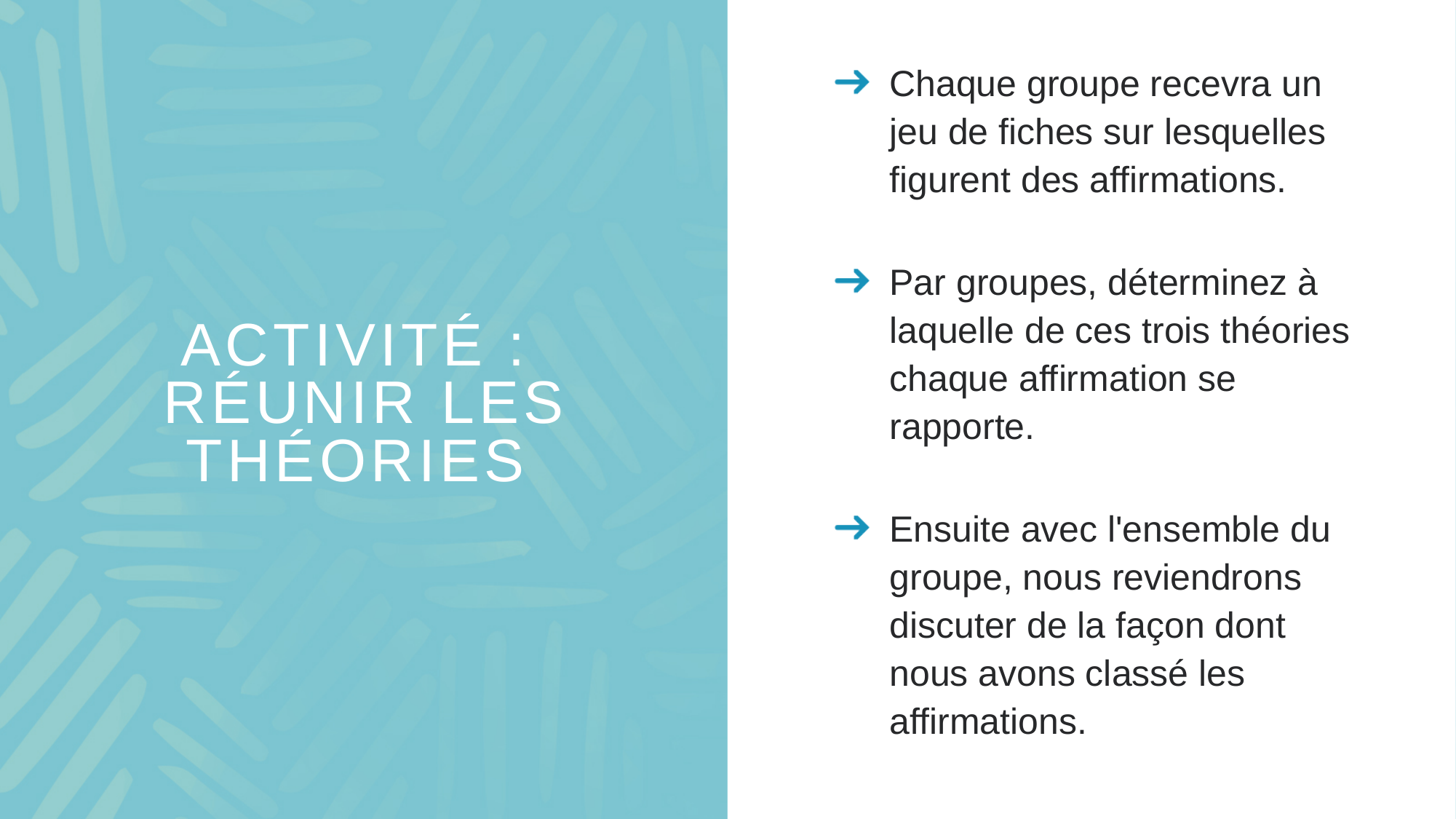

Chaque groupe recevra un jeu de fiches sur lesquelles figurent des affirmations.
Par groupes, déterminez à laquelle de ces trois théories chaque affirmation se rapporte.
Ensuite avec l'ensemble du groupe, nous reviendrons discuter de la façon dont nous avons classé les affirmations.

# Activité : Réunir les théories